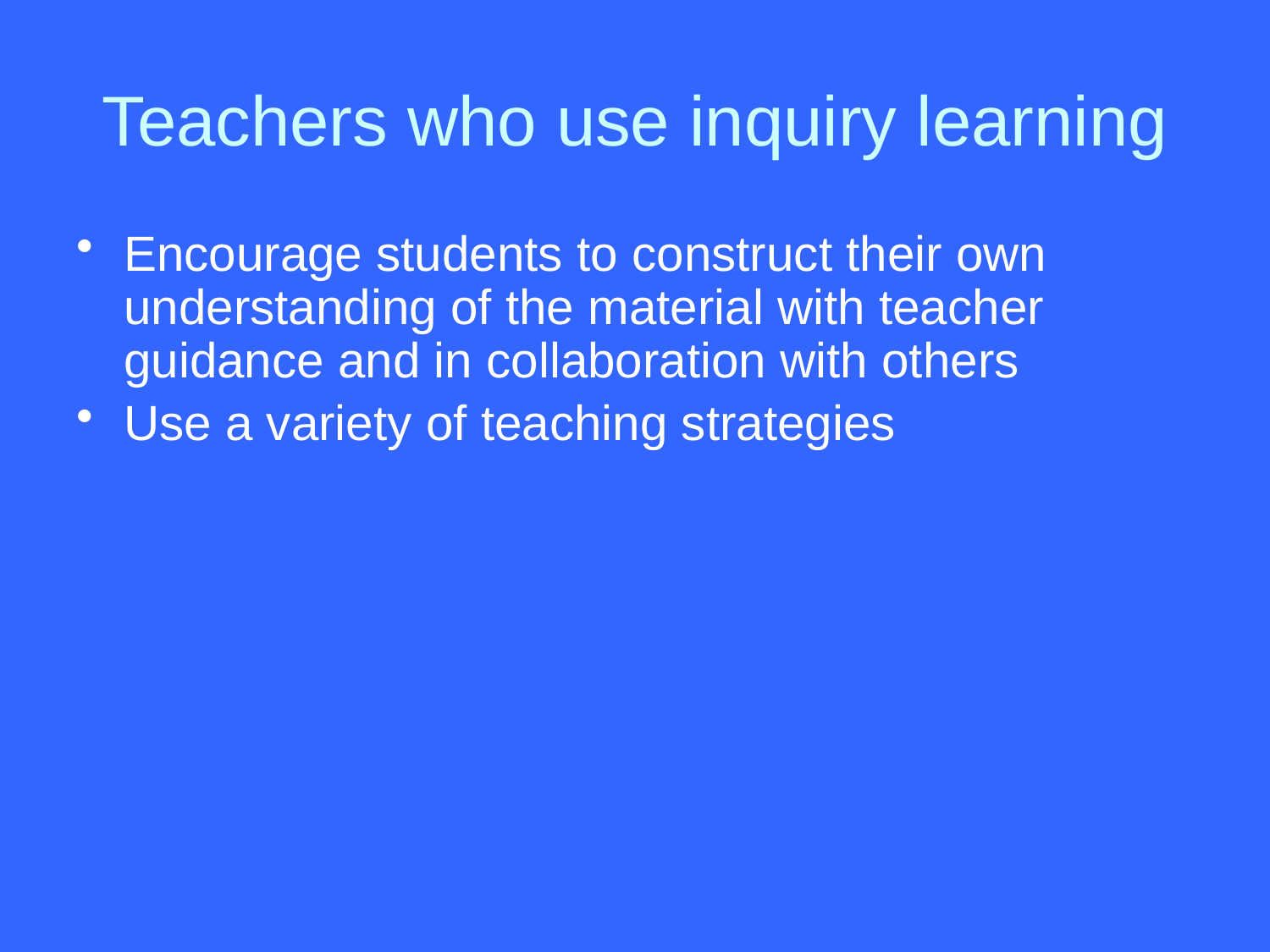

# Teachers who use inquiry learning
Encourage students to construct their own understanding of the material with teacher guidance and in collaboration with others
Use a variety of teaching strategies